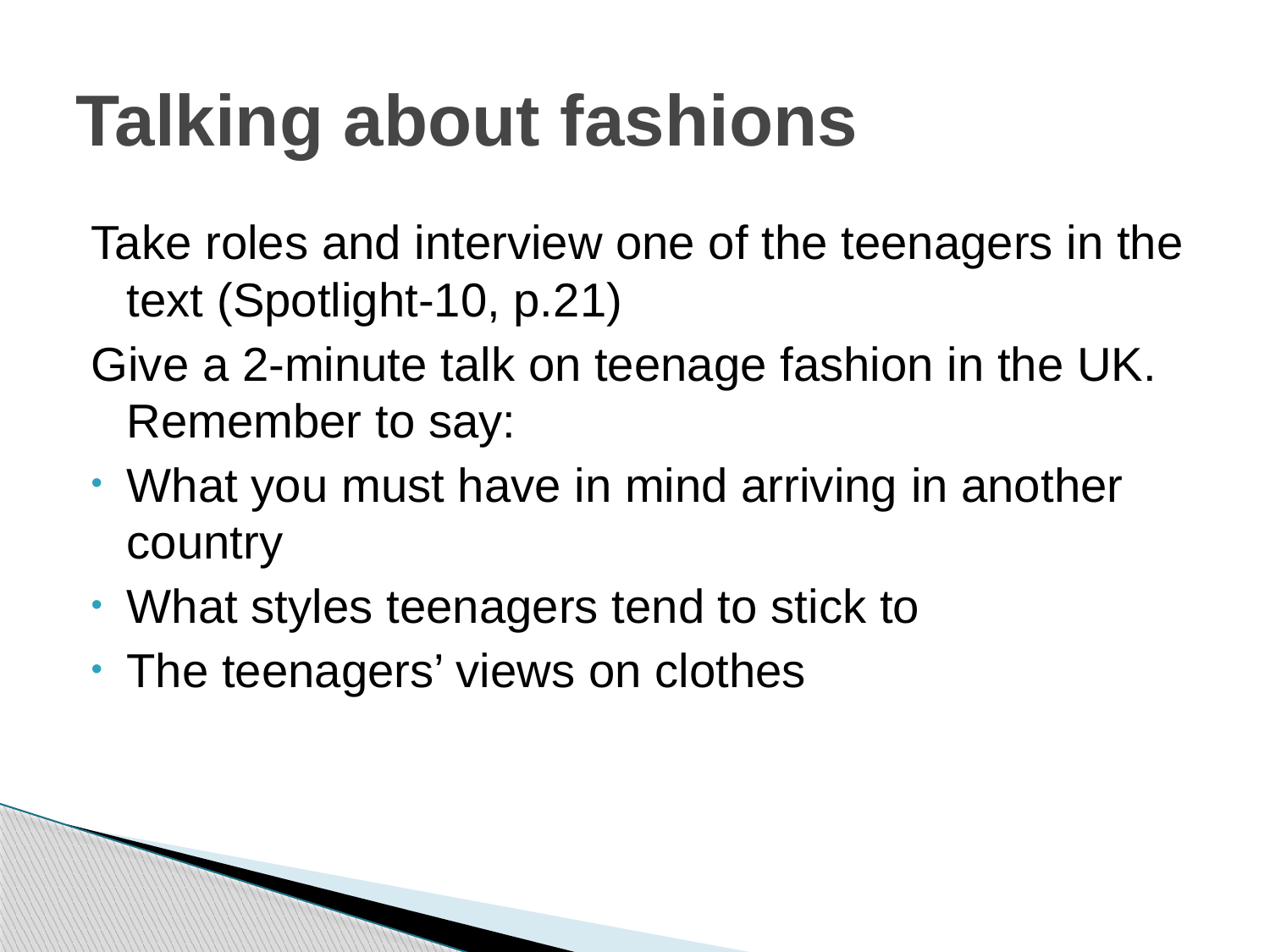

# Talking about fashions
Take roles and interview one of the teenagers in the text (Spotlight-10, p.21)
Give a 2-minute talk on teenage fashion in the UK. Remember to say:
What you must have in mind arriving in another country
What styles teenagers tend to stick to
The teenagers’ views on clothes